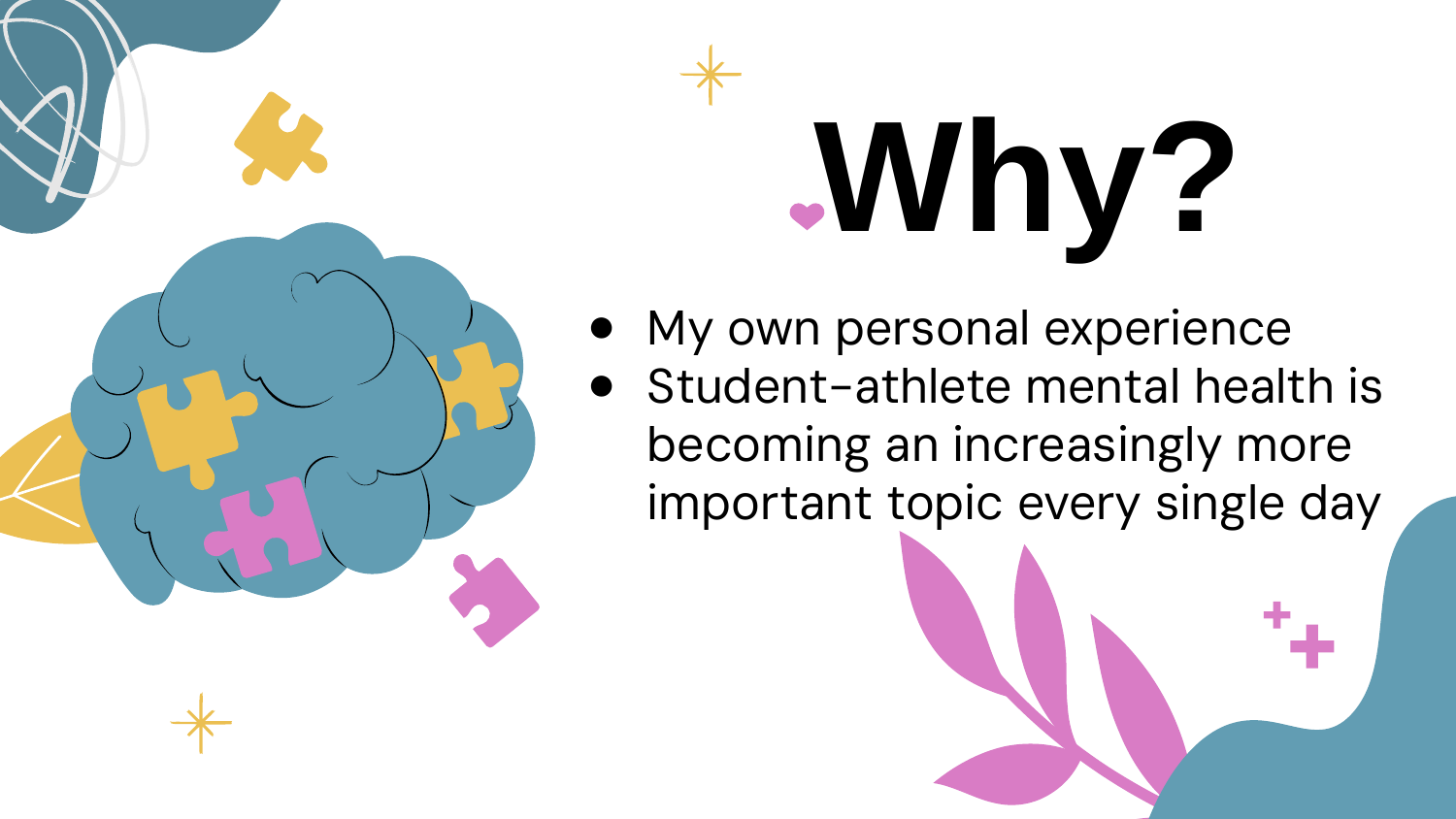

Why?

My own personal experience
Student-athlete mental health is becoming an increasingly more important topic every single day